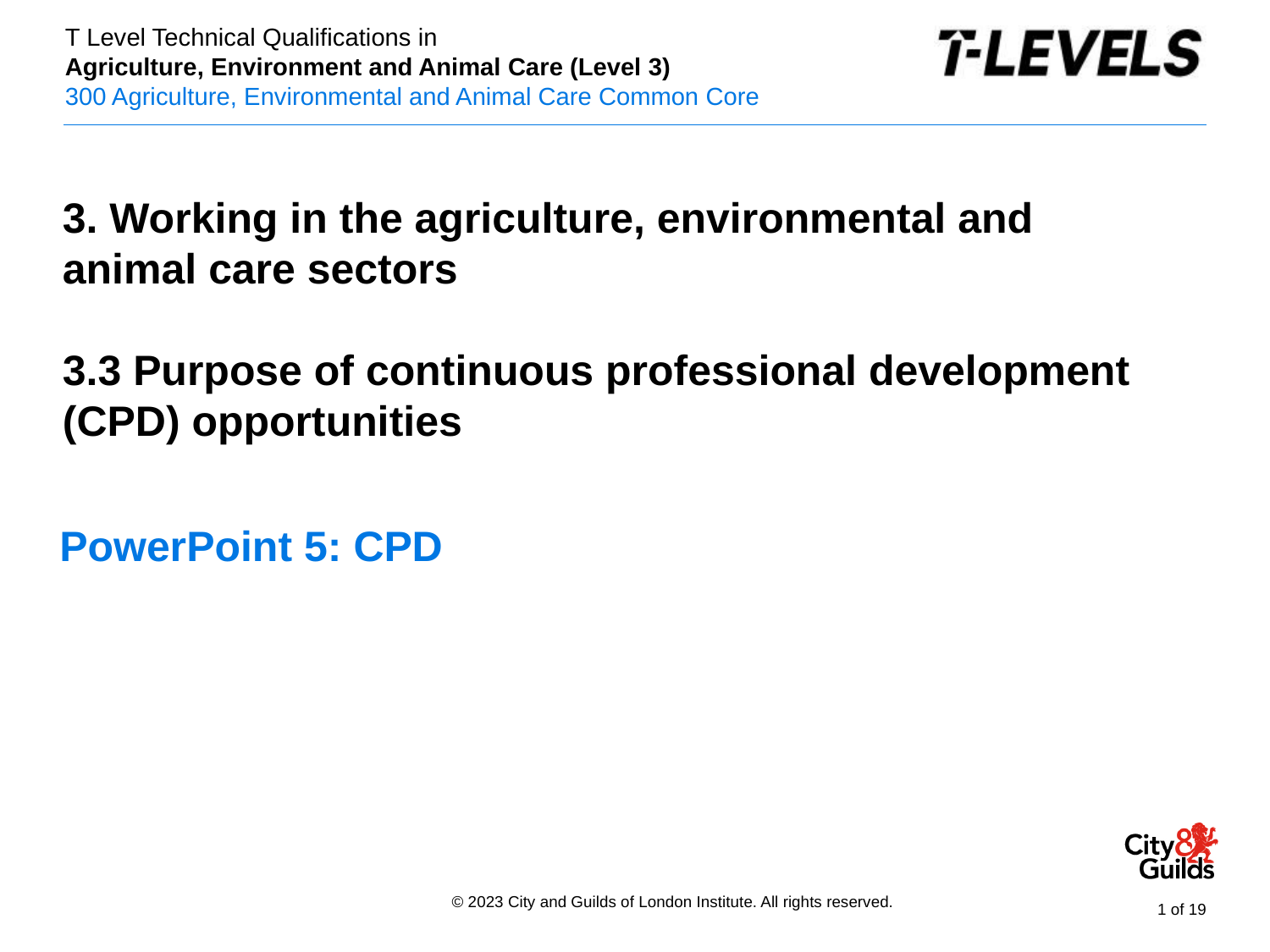

3. Working in the agriculture, environmental and animal care sectors

3.3 Purpose of continuous professional development (CPD) opportunities

PowerPoint presentation
# PowerPoint 5: CPD